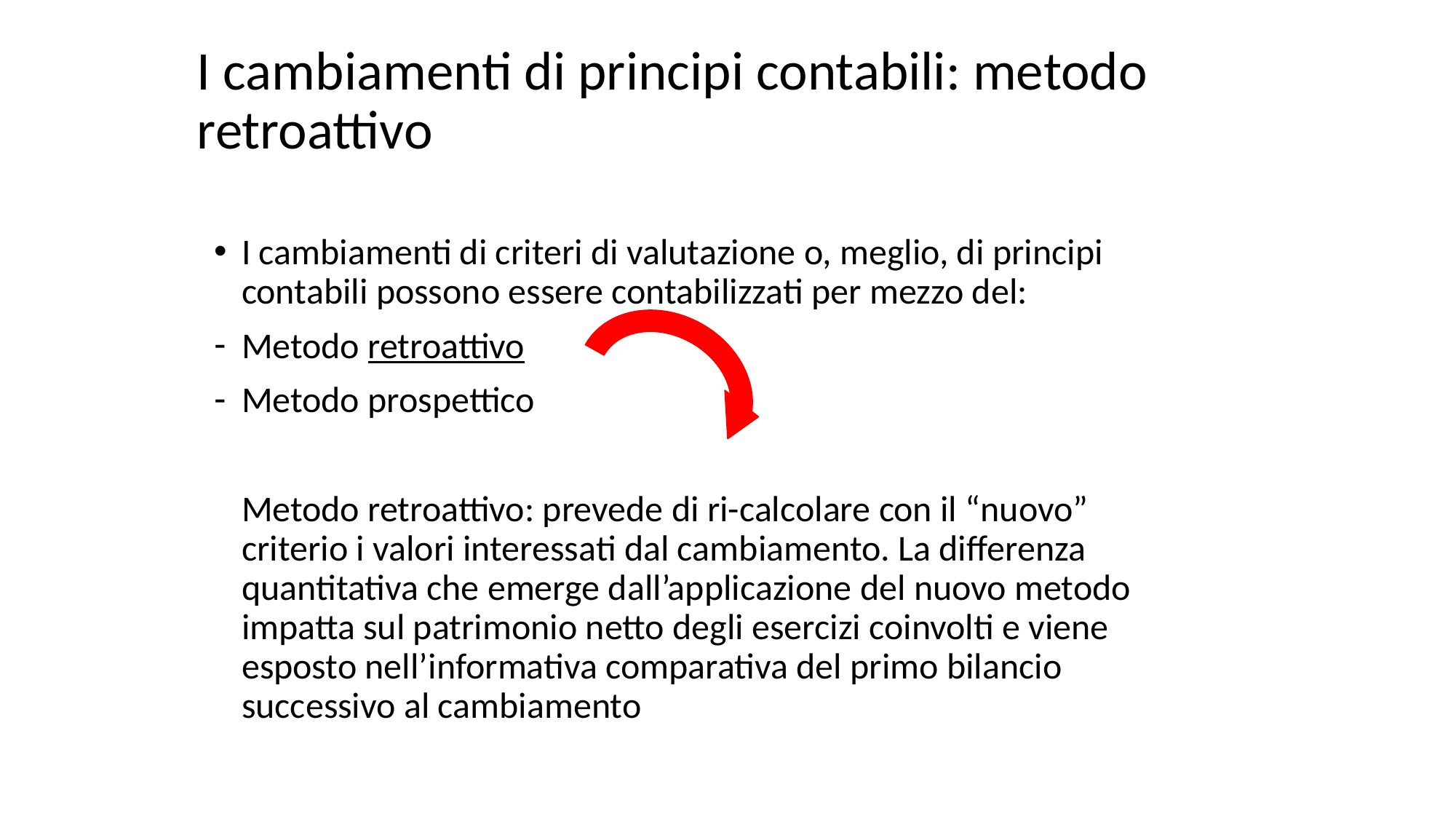

# I cambiamenti di principi contabili: metodo retroattivo
I cambiamenti di criteri di valutazione o, meglio, di principi contabili possono essere contabilizzati per mezzo del:
Metodo retroattivo
Metodo prospettico

	Metodo retroattivo: prevede di ri-calcolare con il “nuovo” criterio i valori interessati dal cambiamento. La differenza quantitativa che emerge dall’applicazione del nuovo metodo impatta sul patrimonio netto degli esercizi coinvolti e viene esposto nell’informativa comparativa del primo bilancio successivo al cambiamento